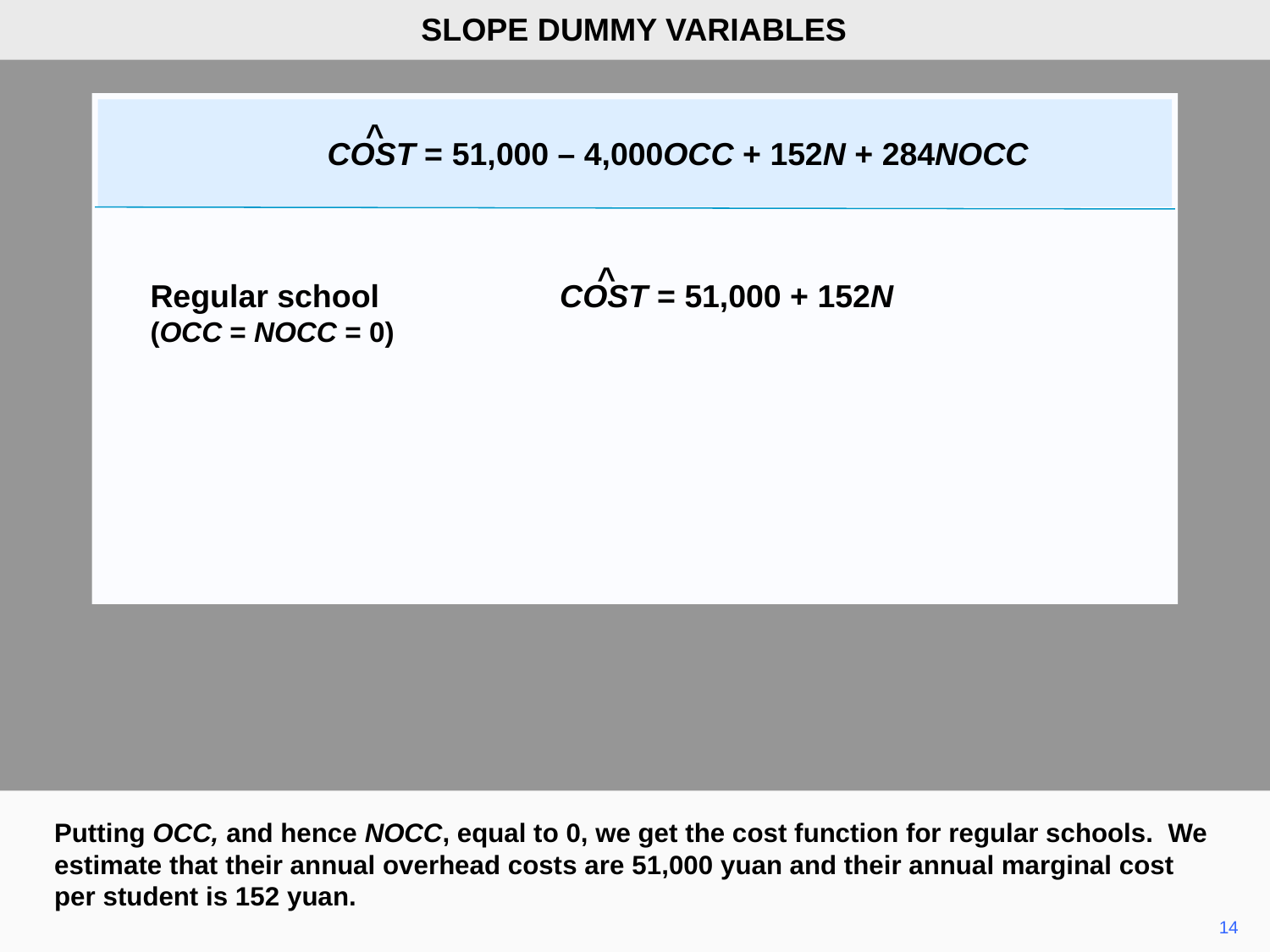

SLOPE DUMMY VARIABLES

^
COST = 51,000 – 4,000OCC + 152N + 284NOCC

^
COST = 51,000 + 152N
Regular school
(OCC = NOCC = 0)

Putting OCC, and hence NOCC, equal to 0, we get the cost function for regular schools.  We estimate that their annual overhead costs are 51,000 yuan and their annual marginal cost per student is 152 yuan.
14